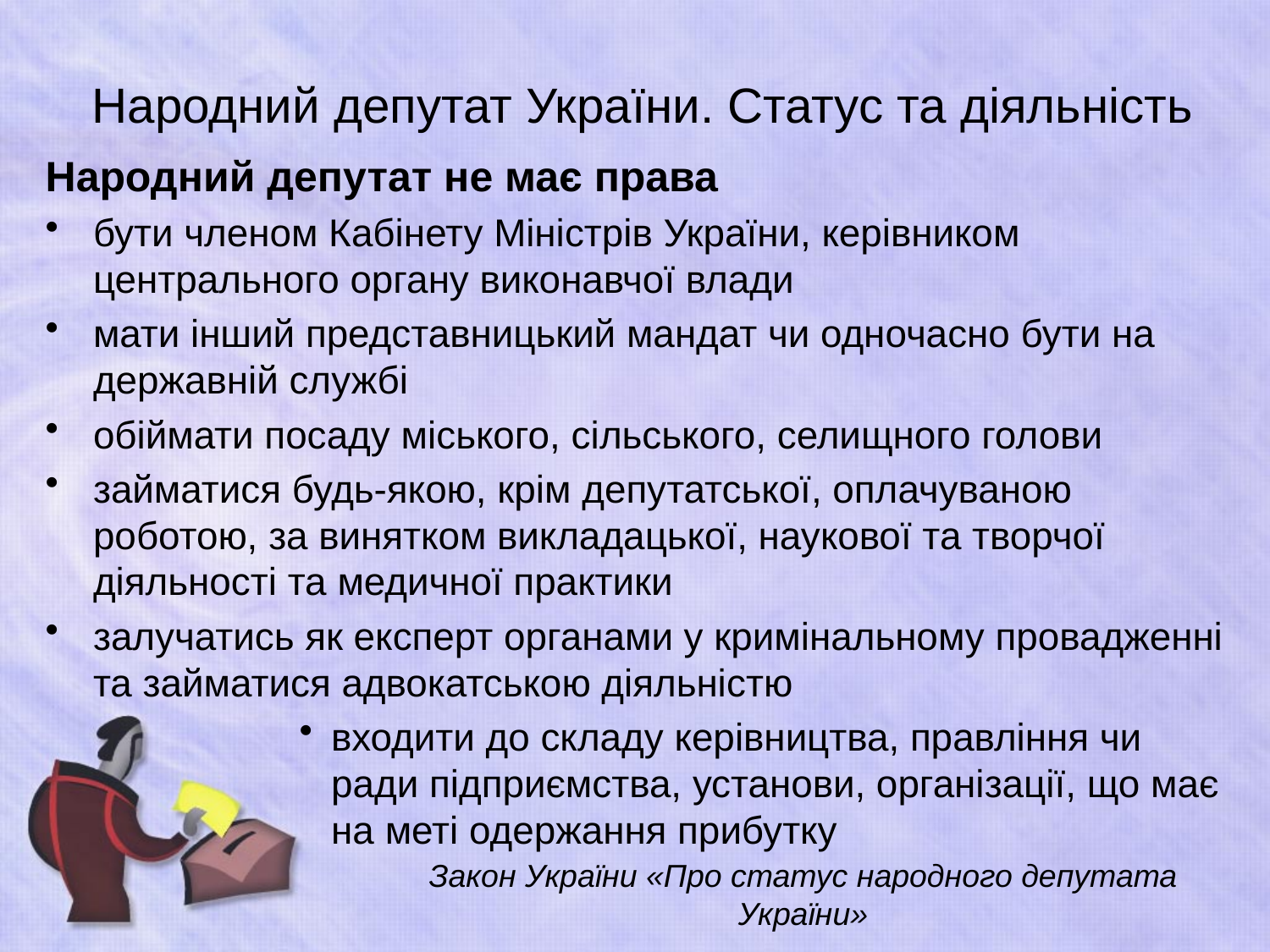

# Народний депутат України. Статус та діяльність
Народний депутат не має права
бути членом Кабінету Міністрів України, керівником центрального органу виконавчої влади
мати інший представницький мандат чи одночасно бути на державній службі
обіймати посаду міського, сільського, селищного голови
займатися будь-якою, крім депутатської, оплачуваною роботою, за винятком викладацької, наукової та творчої діяльності та медичної практики
залучатись як експерт органами у кримінальному провадженні та займатися адвокатською діяльністю
входити до складу керівництва, правління чи ради підприємства, установи, організації, що має на меті одержання прибутку

Закон України «Про статус народного депутата України»